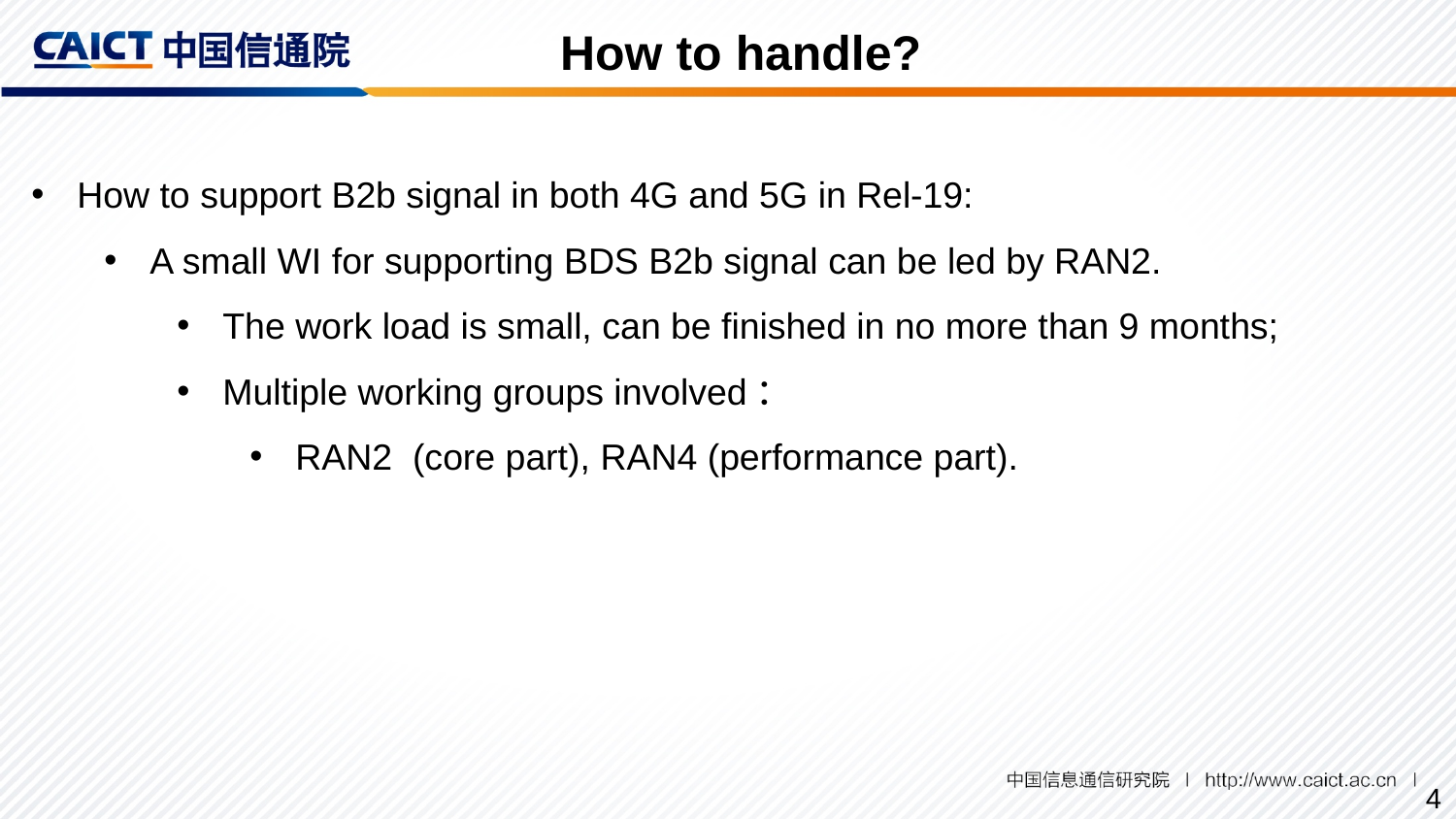

How to handle?
How to support B2b signal in both 4G and 5G in Rel-19:
A small WI for supporting BDS B2b signal can be led by RAN2.
The work load is small, can be finished in no more than 9 months;
Multiple working groups involved：
RAN2  (core part), RAN4 (performance part).